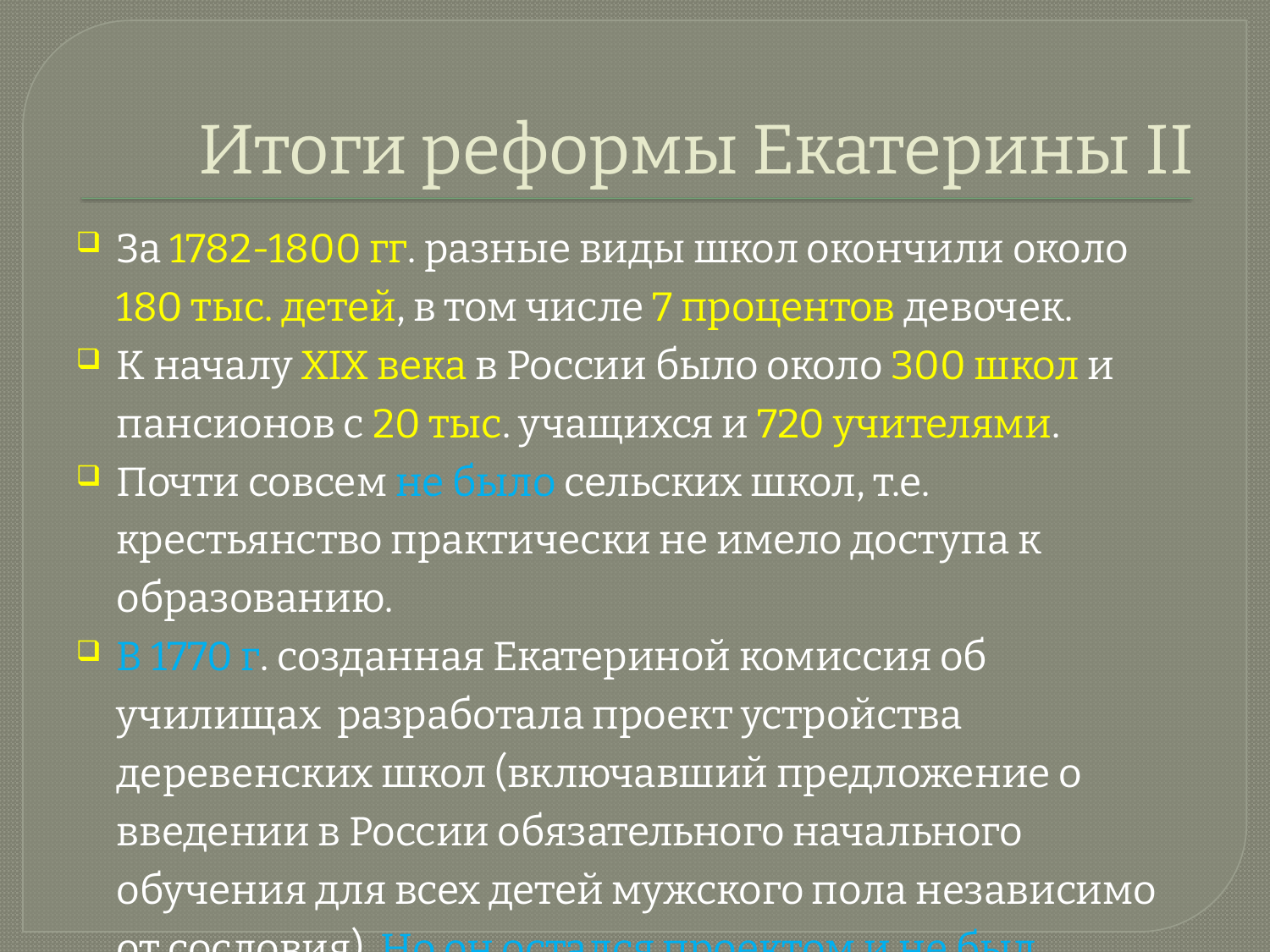

# Итоги реформы Екатерины II
За 1782-1800 гг. разные виды школ окончили около 180 тыс. детей, в том числе 7 процентов девочек.
К началу XIX века в России было около 300 школ и пансионов с 20 тыс. учащихся и 720 учителями.
Почти совсем не было сельских школ, т.е. крестьянство практически не имело доступа к образованию.
В 1770 г. созданная Екатериной комиссия об училищах  разработала проект устройства деревенских школ (включавший предложение о введении в России обязательного начального обучения для всех детей мужского пола независимо от сословия). Но он остался проектом и не был воплощен в жизнь.